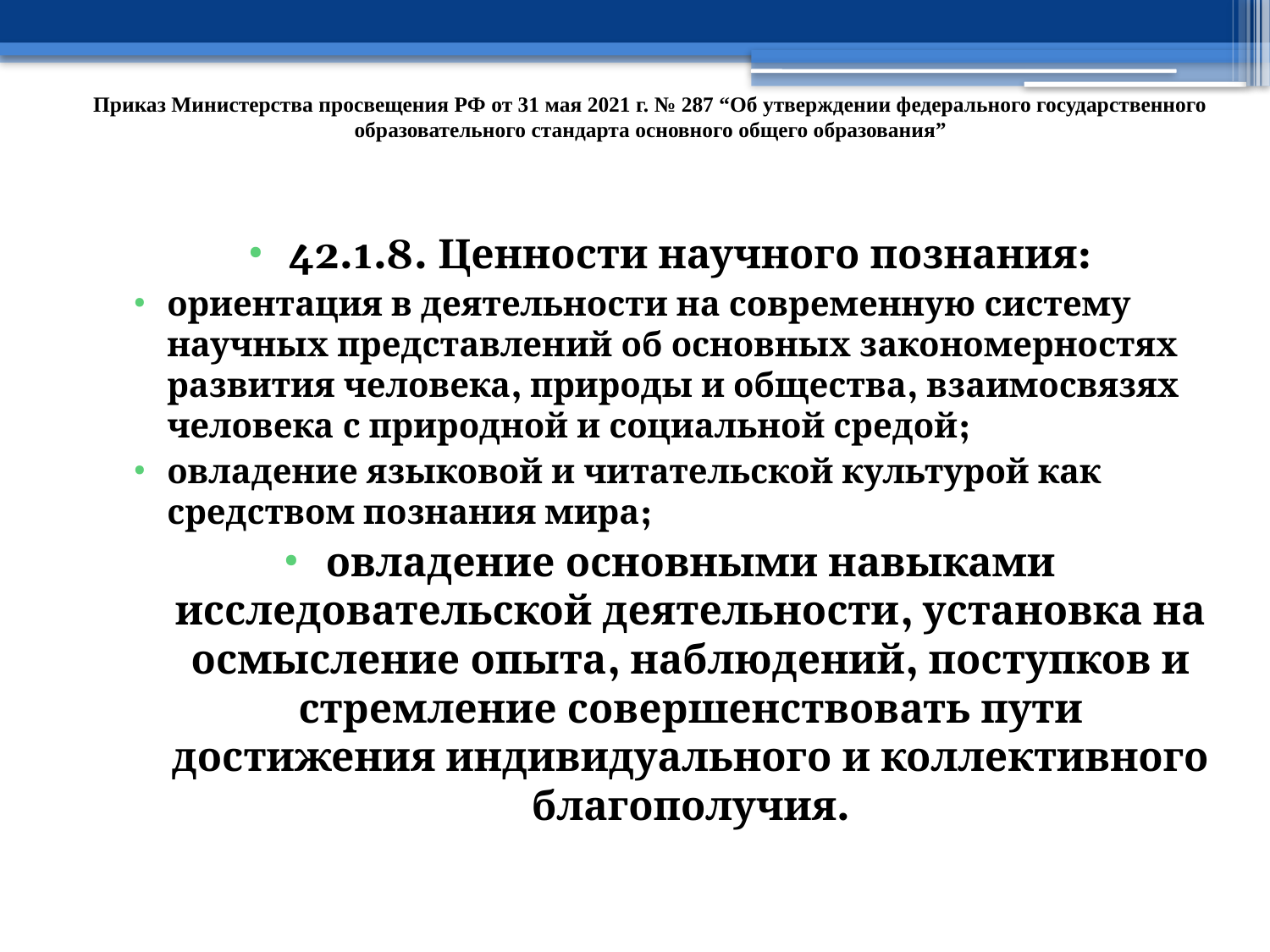

# Приказ Министерства просвещения РФ от 31 мая 2021 г. № 287 “Об утверждении федерального государственного образовательного стандарта основного общего образования”
42.1.8. Ценности научного познания:
ориентация в деятельности на современную систему научных представлений об основных закономерностях развития человека, природы и общества, взаимосвязях человека с природной и социальной средой;
овладение языковой и читательской культурой как средством познания мира;
овладение основными навыками исследовательской деятельности, установка на осмысление опыта, наблюдений, поступков и стремление совершенствовать пути достижения индивидуального и коллективного благополучия.